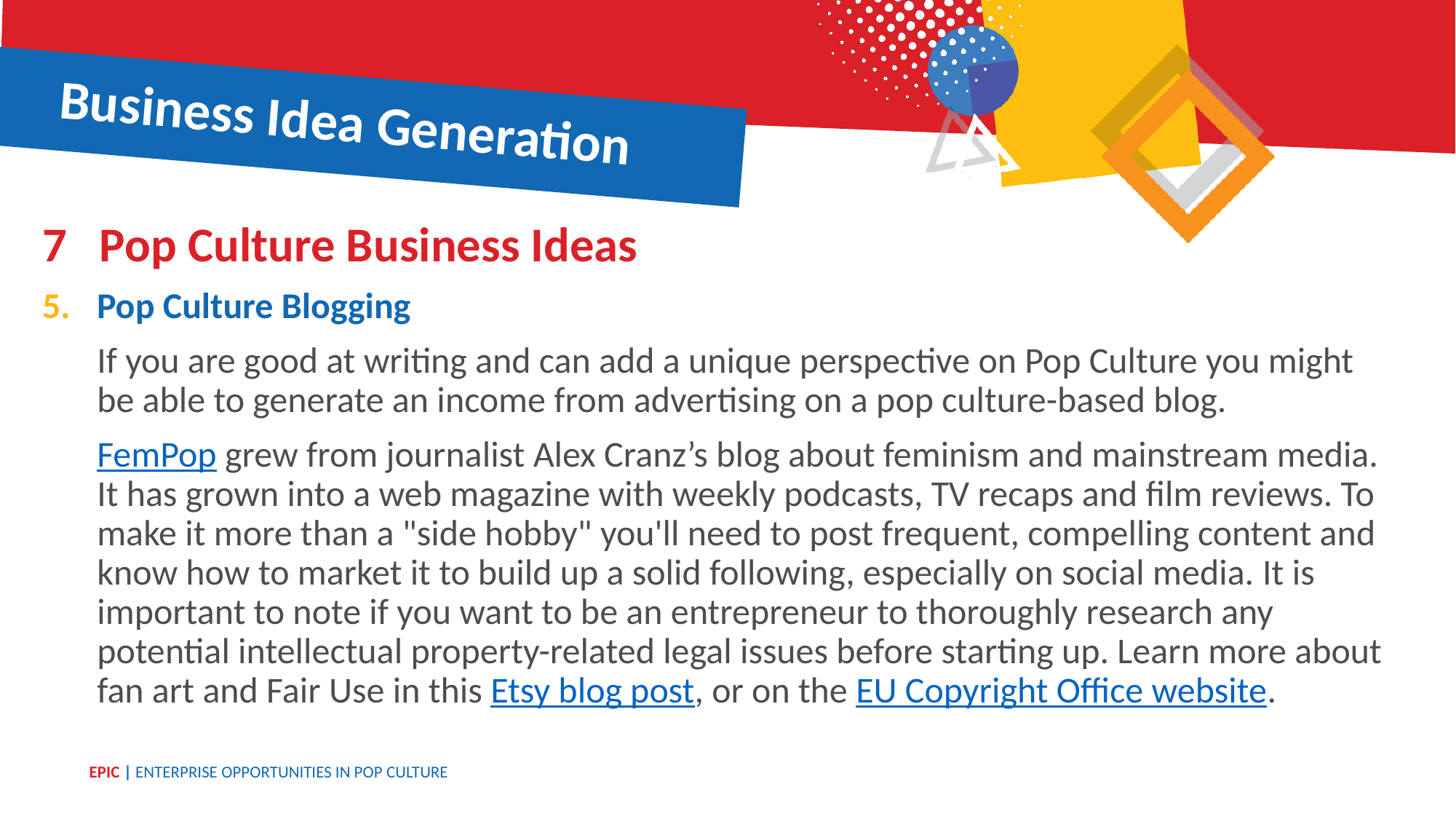

Business Idea Generation

7   Pop Culture Business Ideas
Pop Culture Blogging
If you are good at writing and can add a unique perspective on Pop Culture you might be able to generate an income from advertising on a pop culture-based blog.
FemPop grew from journalist Alex Cranz’s blog about feminism and mainstream media. It has grown into a web magazine with weekly podcasts, TV recaps and film reviews. To make it more than a "side hobby" you'll need to post frequent, compelling content and know how to market it to build up a solid following, especially on social media. It is important to note if you want to be an entrepreneur to thoroughly research any potential intellectual property-related legal issues before starting up. Learn more about fan art and Fair Use in this Etsy blog post, or on the EU Copyright Office website.